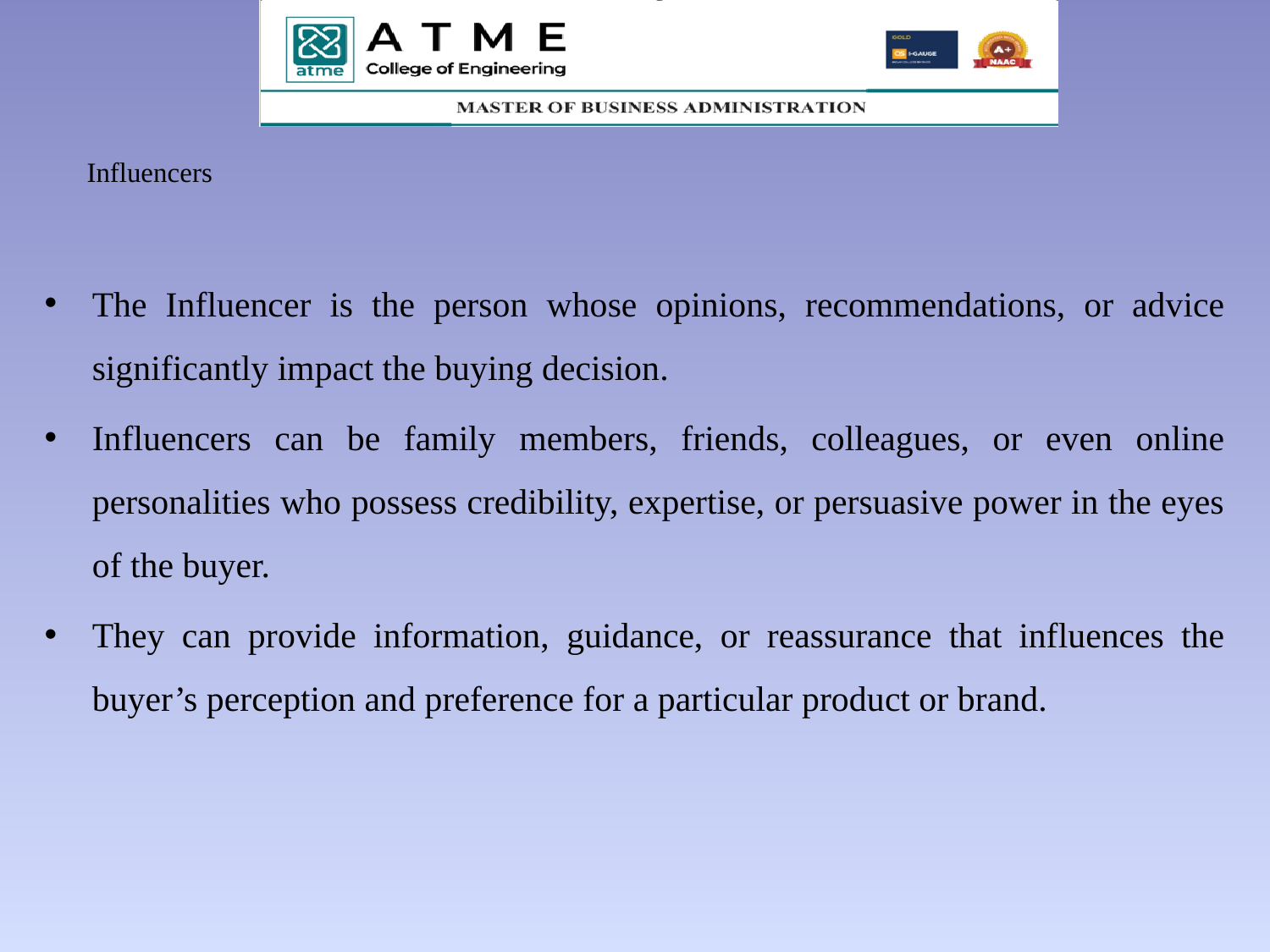

# Influencers
The Influencer is the person whose opinions, recommendations, or advice significantly impact the buying decision.
Influencers can be family members, friends, colleagues, or even online personalities who possess credibility, expertise, or persuasive power in the eyes of the buyer.
They can provide information, guidance, or reassurance that influences the buyer’s perception and preference for a particular product or brand.